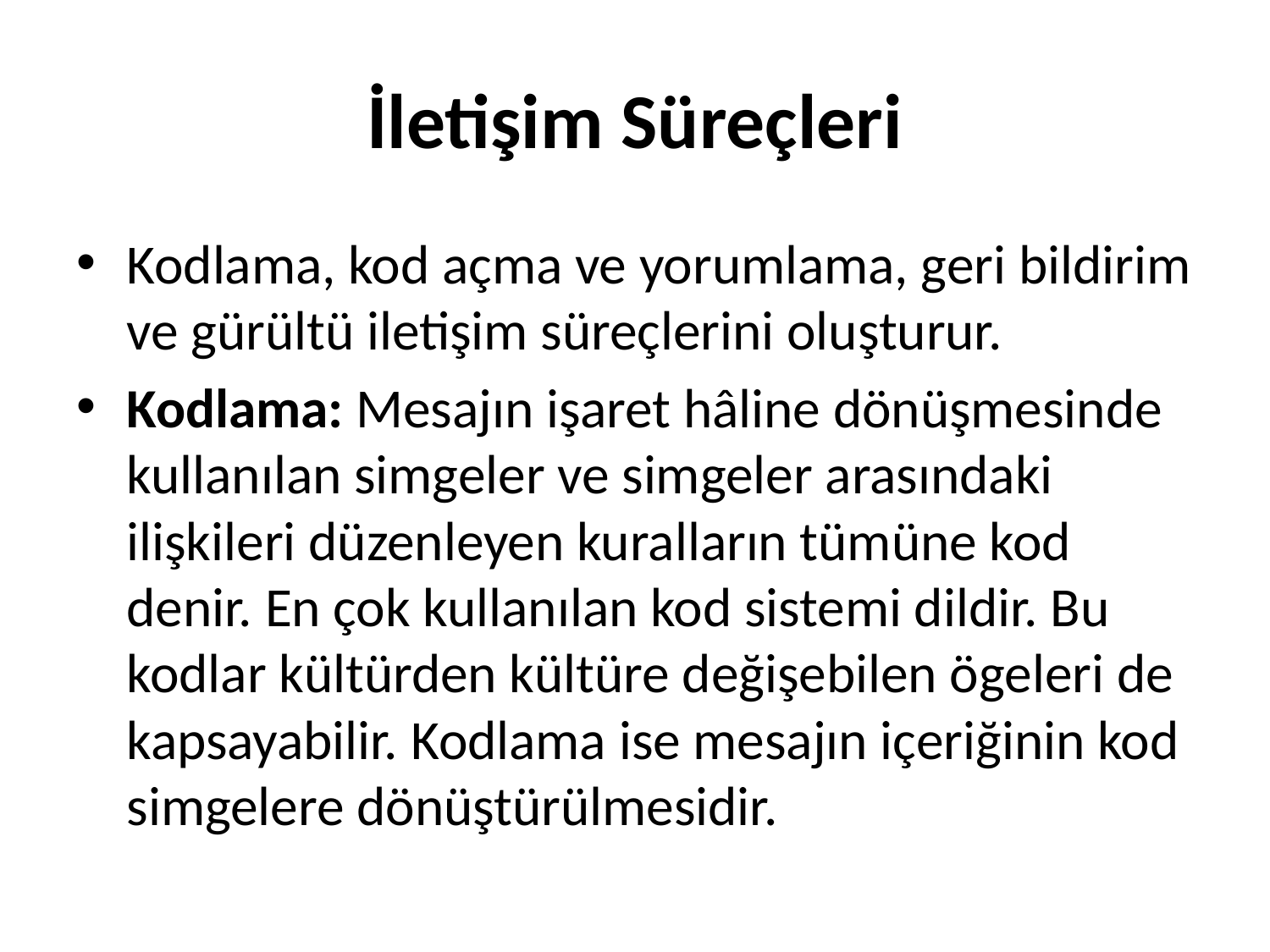

# İletişim Süreçleri
Kodlama, kod açma ve yorumlama, geri bildirim ve gürültü iletişim süreçlerini oluşturur.
Kodlama: Mesajın işaret hâline dönüşmesinde kullanılan simgeler ve simgeler arasındaki ilişkileri düzenleyen kuralların tümüne kod denir. En çok kullanılan kod sistemi dildir. Bu kodlar kültürden kültüre değişebilen ögeleri de kapsayabilir. Kodlama ise mesajın içeriğinin kod simgelere dönüştürülmesidir.